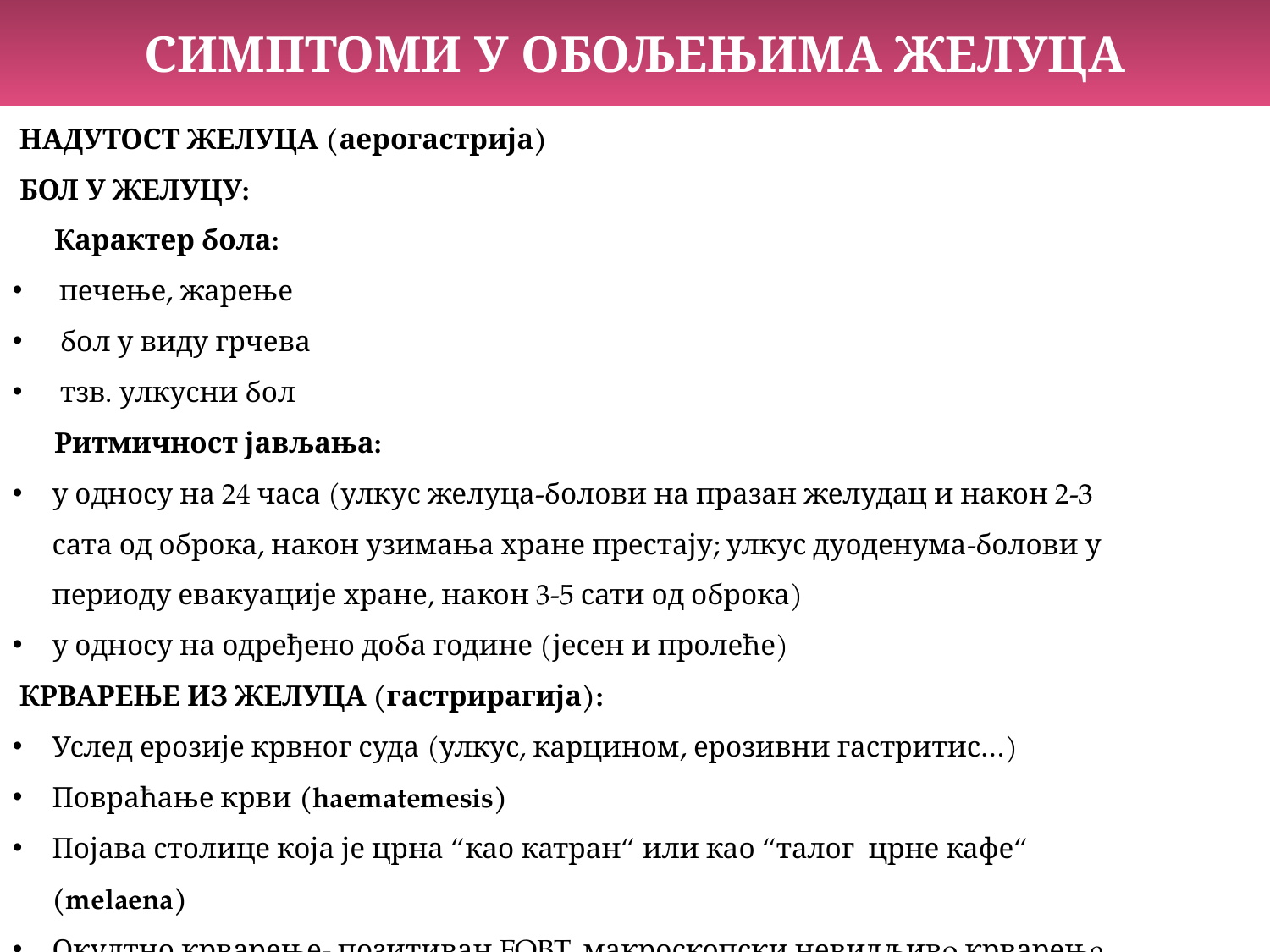

СИМПТОМИ У ОБОЉЕЊИМА ЖЕЛУЦА
 НАДУТОСТ ЖЕЛУЦА (аерогастрија)
 БОЛ У ЖЕЛУЦУ:
      Карактер бола:
 печење, жарење
бол у виду грчева
тзв. улкусни бол
      Ритмичност јављања:
у односу на 24 часа (улкус желуца-болови на празан желудац и након 2-3 сата од оброка, након узимања хране престају; улкус дуоденума-болови у периоду евакуације хране, након 3-5 сати од оброка)
у односу на одређено доба године (јесен и пролеће)
 КРВАРЕЊЕ ИЗ ЖЕЛУЦА (гастрирагија):
Услед ерозије крвног суда (улкус, карцином, ерозивни гастритис…)
Повраћање крви (haematemesis)
Појава столице која је црна “као катран“ или као “талог  црне кафе“ (melaena)
Окултно крварење- позитиван FOBT, макроскопски невидљивo крварењe,